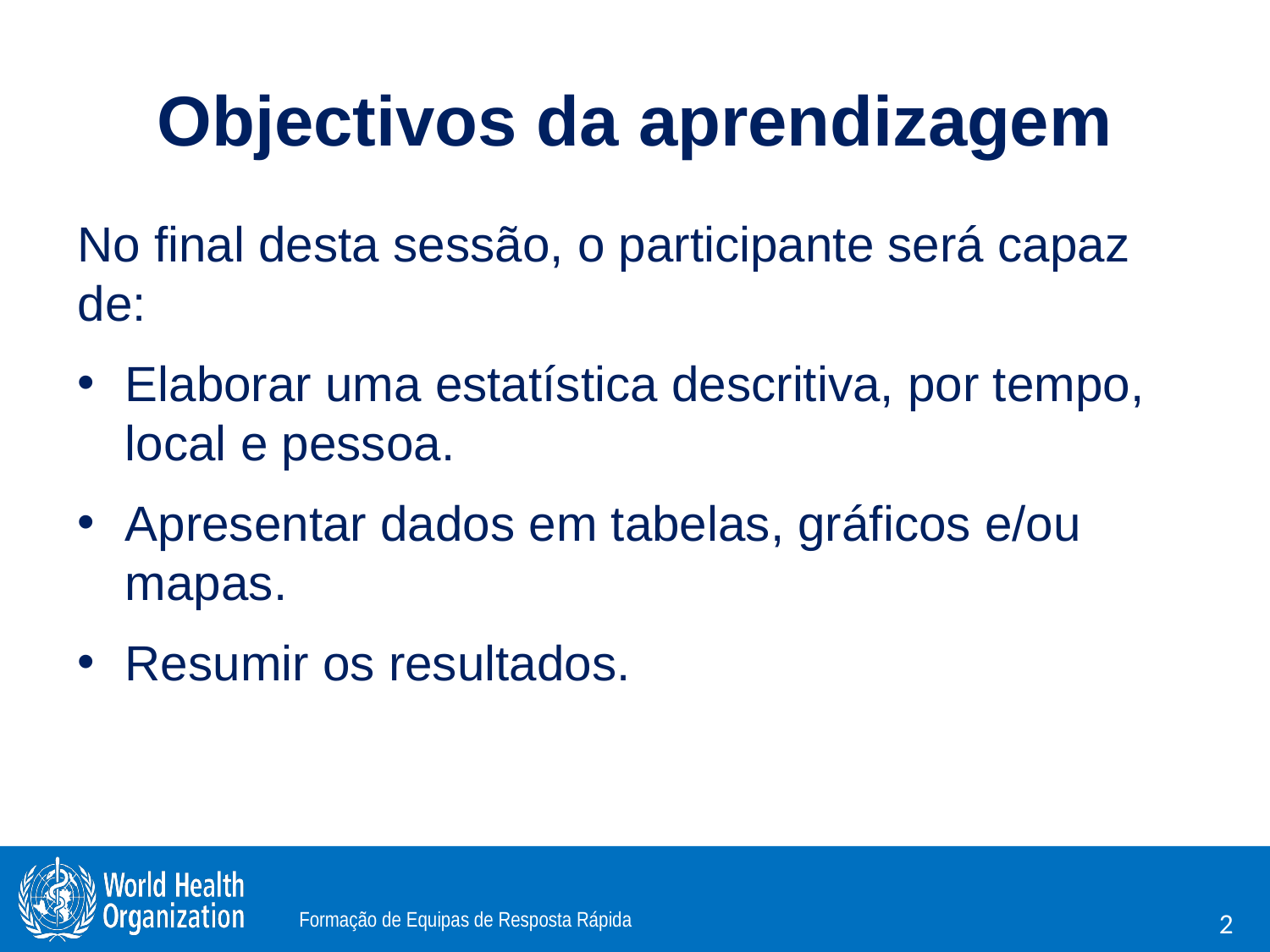

# Objectivos da aprendizagem
No final desta sessão, o participante será capaz de:
Elaborar uma estatística descritiva, por tempo, local e pessoa.
Apresentar dados em tabelas, gráficos e/ou mapas.
Resumir os resultados.